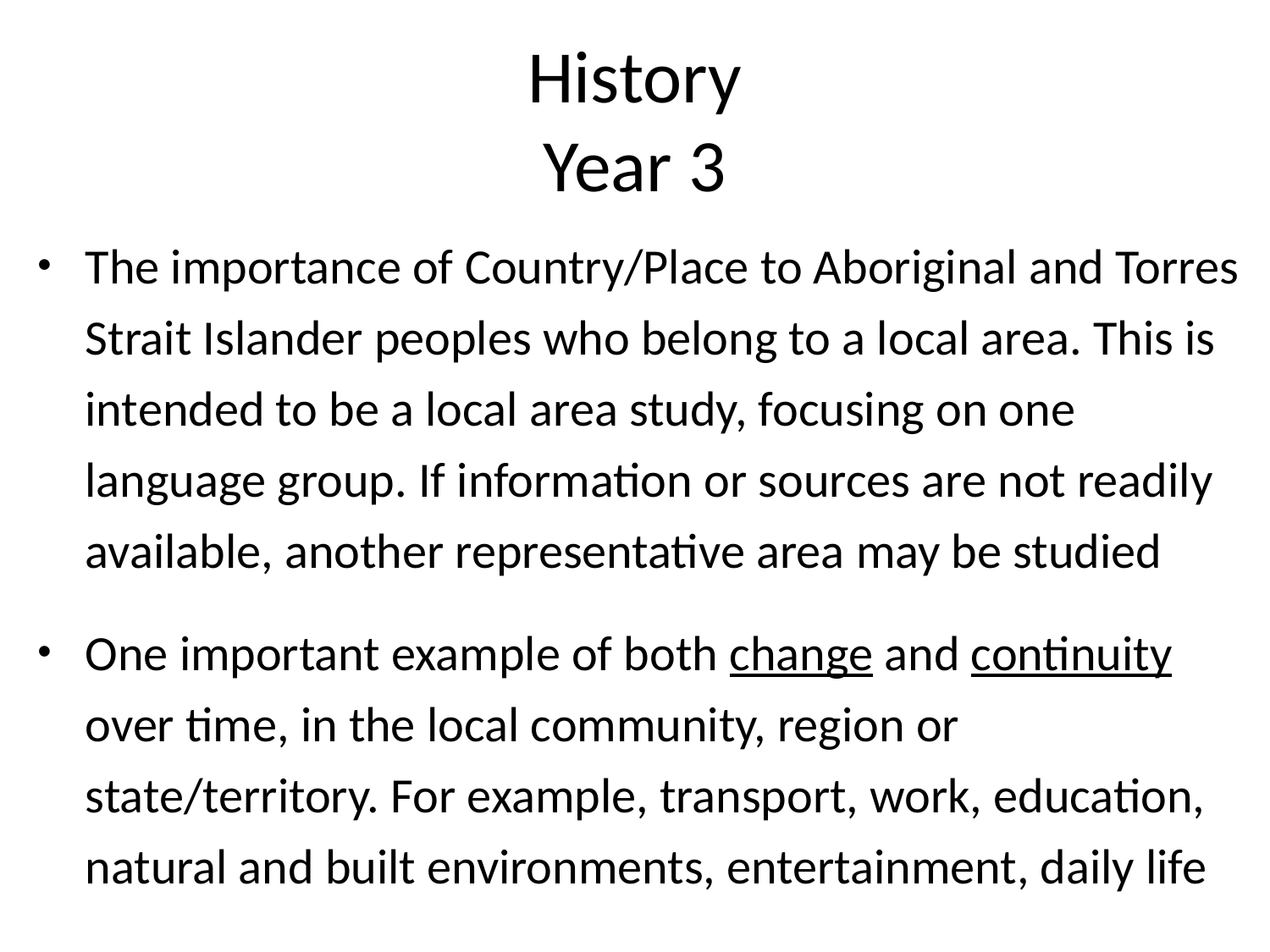

# History Year 3
The importance of Country/Place to Aboriginal and Torres Strait Islander peoples who belong to a local area. This is intended to be a local area study, focusing on one language group. If information or sources are not readily available, another representative area may be studied
One important example of both change and continuity over time, in the local community, region or state/territory. For example, transport, work, education, natural and built environments, entertainment, daily life